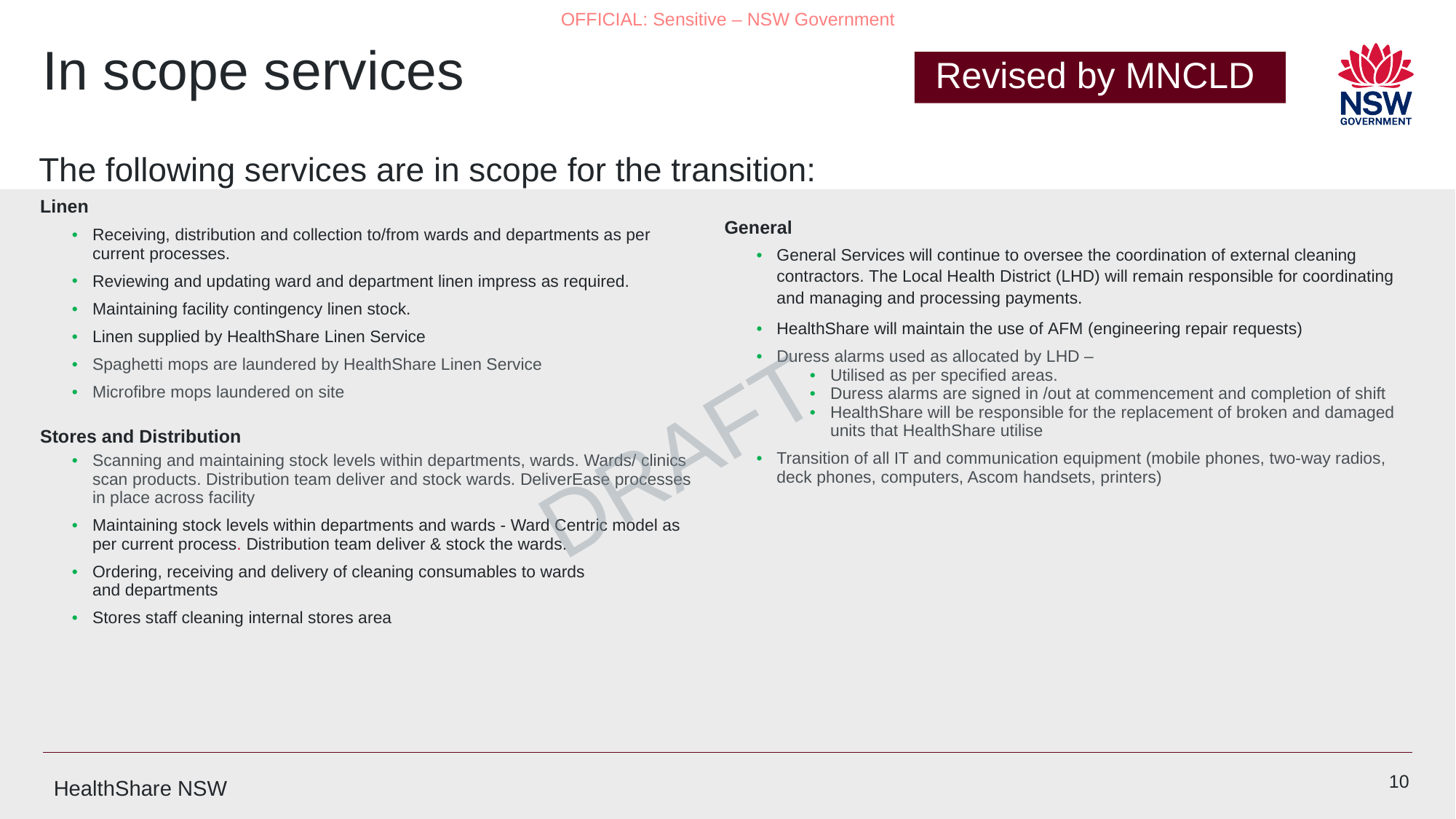

# In scope services
Revised by MNCLD
The following services are in scope for the transition:
| Linen Receiving, distribution and collection to/from wards and departments as per current processes. Reviewing and updating ward and department linen impress as required. Maintaining facility contingency linen stock. Linen supplied by HealthShare Linen Service  Spaghetti mops are laundered by HealthShare Linen Service Microfibre mops laundered on site Stores and Distribution Scanning and maintaining stock levels within departments, wards. Wards/ clinics scan products. Distribution team deliver and stock wards. DeliverEase processes in place across facility Maintaining stock levels within departments and wards - Ward Centric model as per current process. Distribution team deliver & stock the wards. Ordering, receiving and delivery of cleaning consumables to wards and departments Stores staff cleaning internal stores area | General General Services will continue to oversee the coordination of external cleaning contractors. The Local Health District (LHD) will remain responsible for coordinating and managing and processing payments. HealthShare will maintain the use of AFM (engineering repair requests) Duress alarms used as allocated by LHD – Utilised as per specified areas. Duress alarms are signed in /out at commencement and completion of shift HealthShare will be responsible for the replacement of broken and damaged units that HealthShare utilise Transition of all IT and communication equipment (mobile phones, two-way radios, deck phones, computers, Ascom handsets, printers) |
| --- | --- |
DRAFT
HealthShare NSW
10